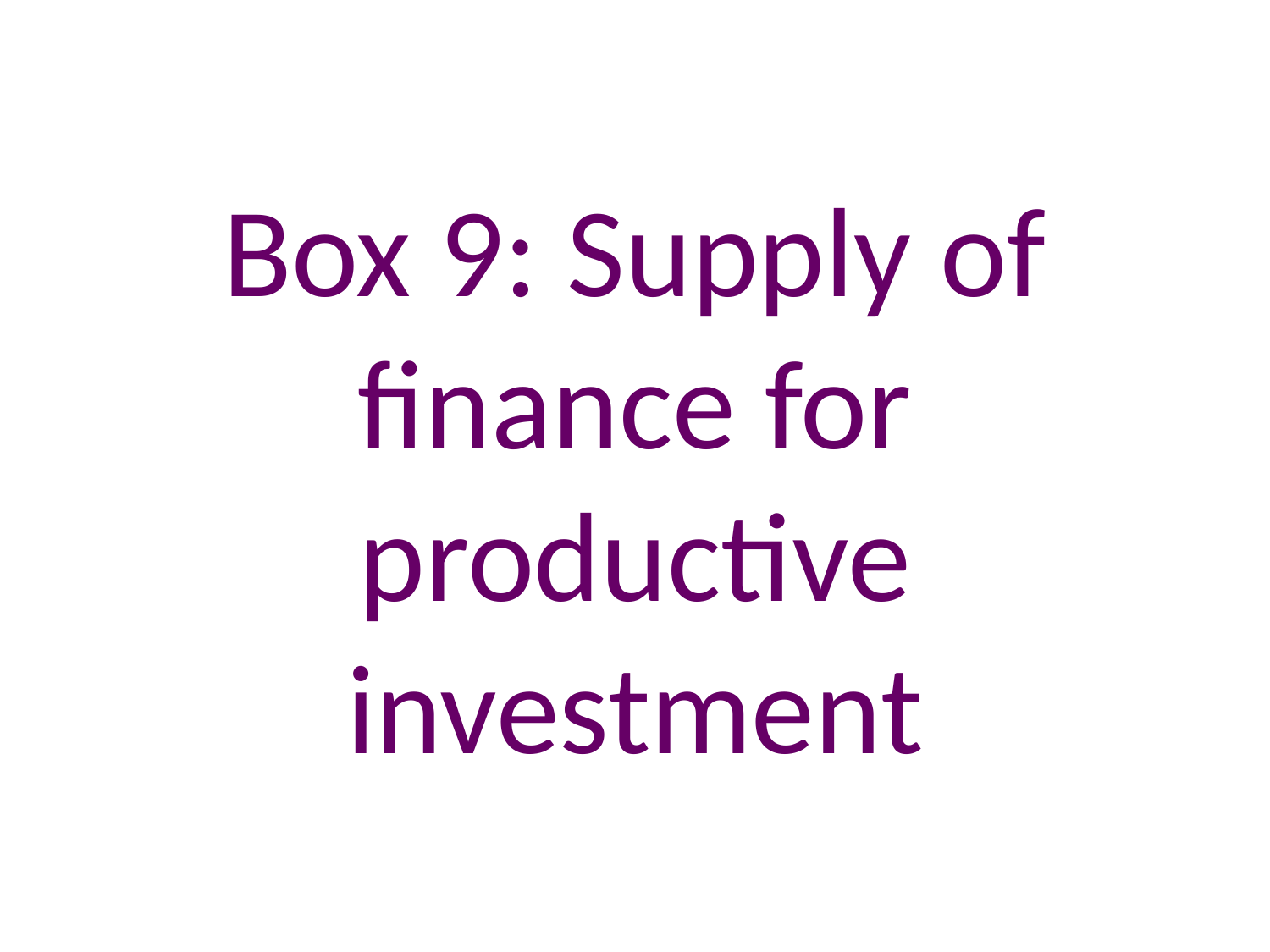

# Box 9: Supply of finance for productive investment